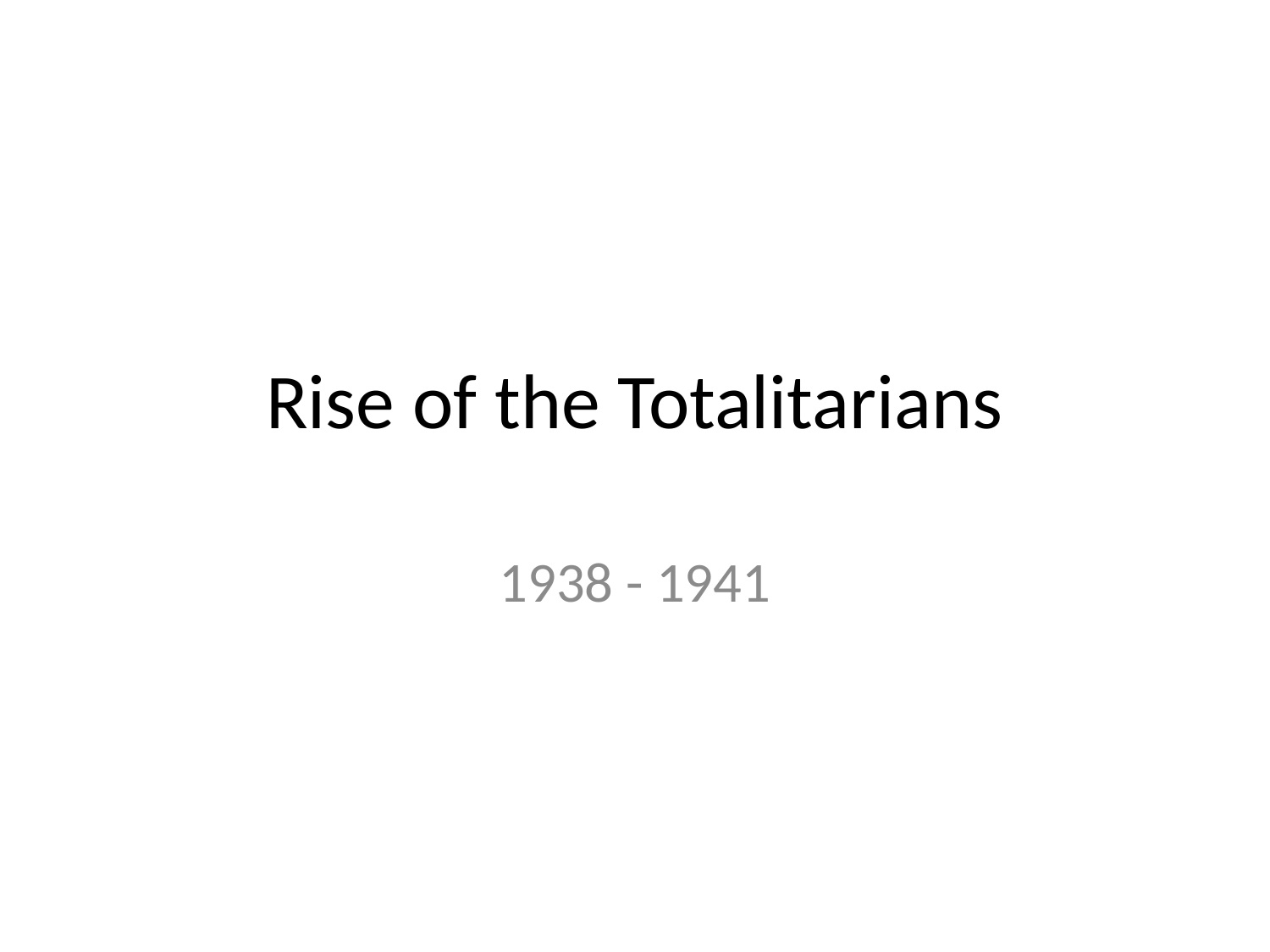

# Rise of the Totalitarians
1938 - 1941